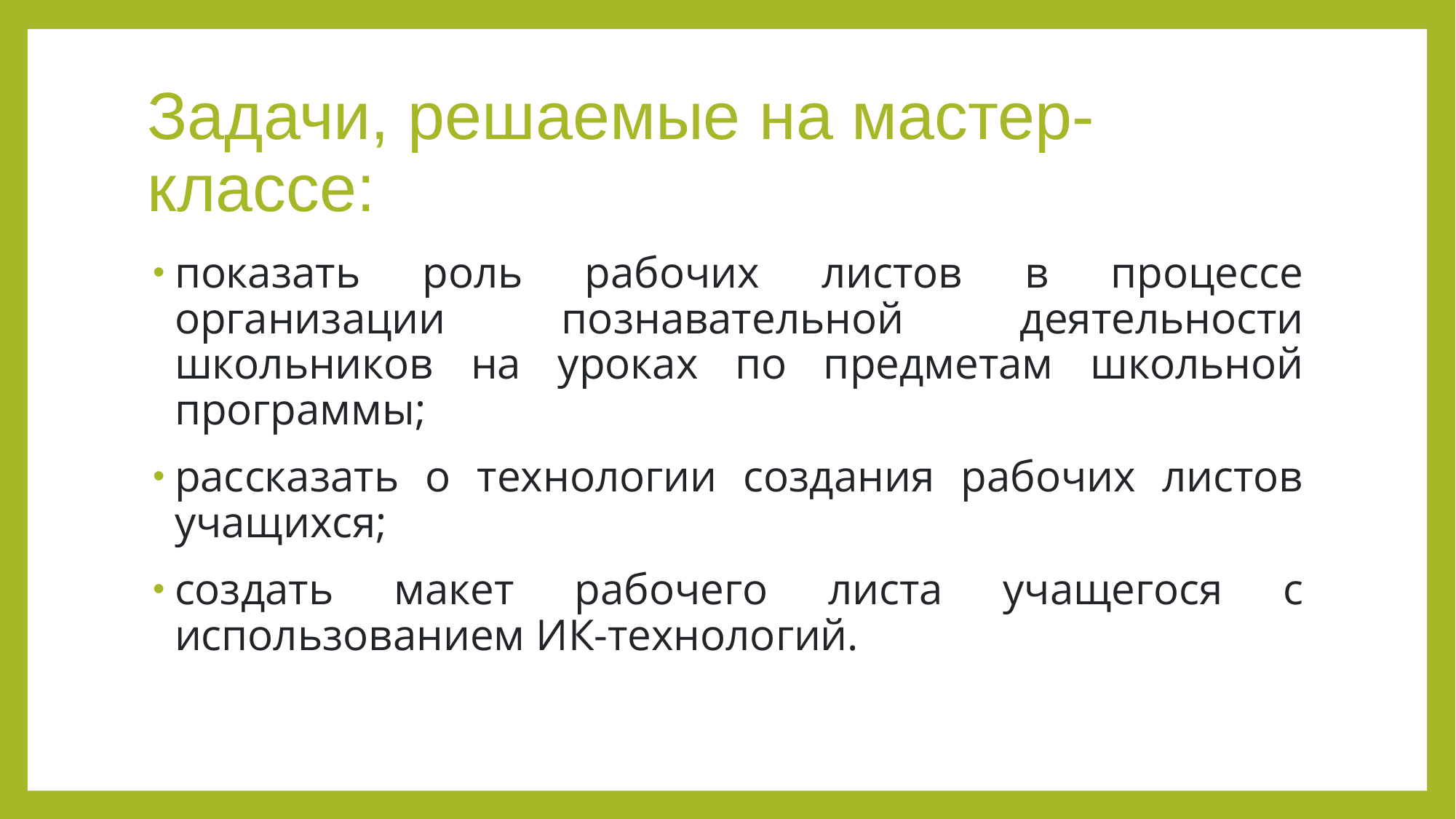

# Задачи, решаемые на мастер-классе:
показать роль рабочих листов в процессе организации познавательной деятельности школьников на уроках по предметам школьной программы;
рассказать о технологии создания рабочих листов учащихся;
создать макет рабочего листа учащегося с использованием ИК-технологий.